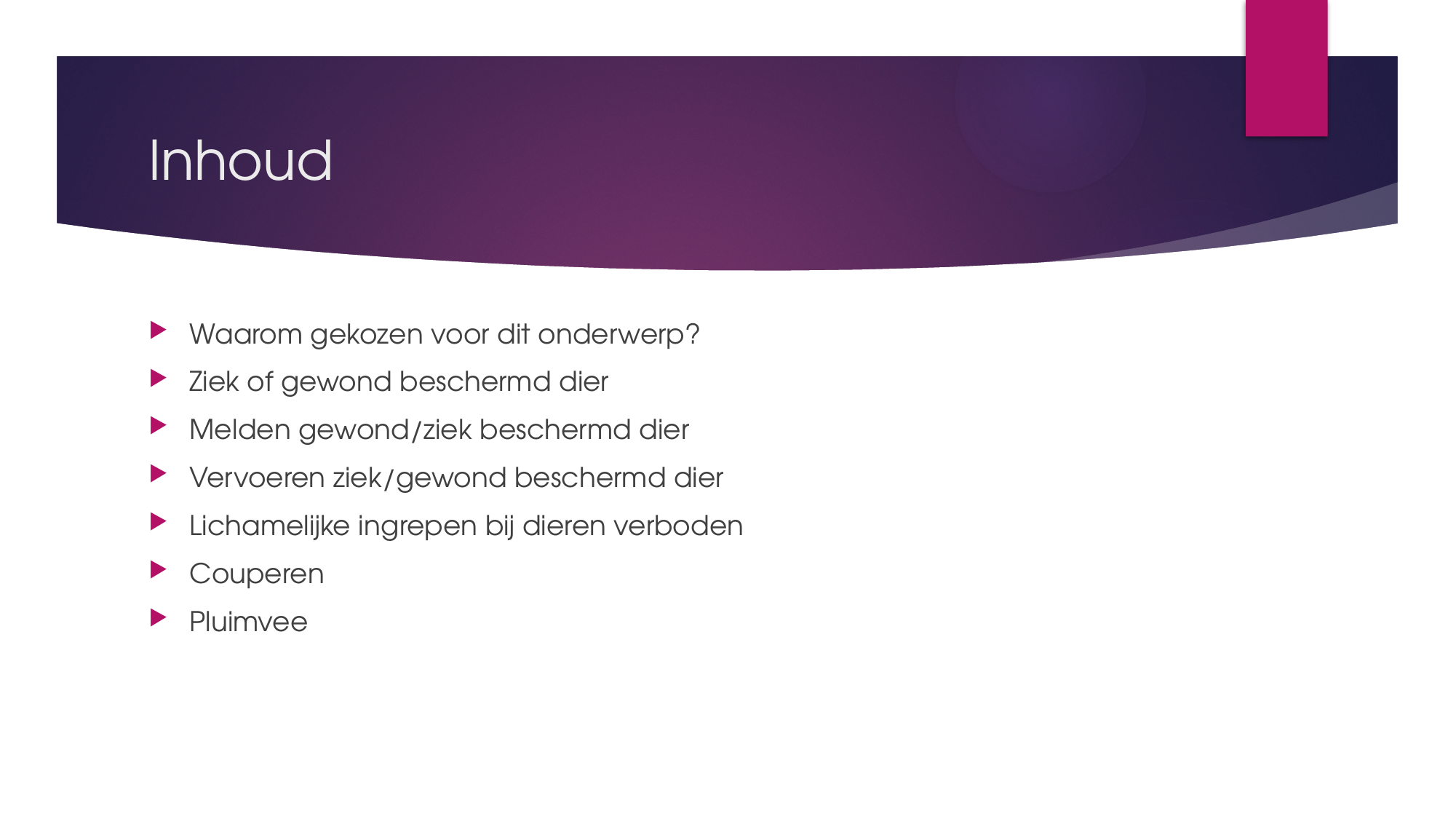

# Inhoud
Waarom gekozen voor dit onderwerp?
Ziek of gewond beschermd dier
Melden gewond/ziek beschermd dier
Vervoeren ziek/gewond beschermd dier
Lichamelijke ingrepen bij dieren verboden
Couperen
Pluimvee